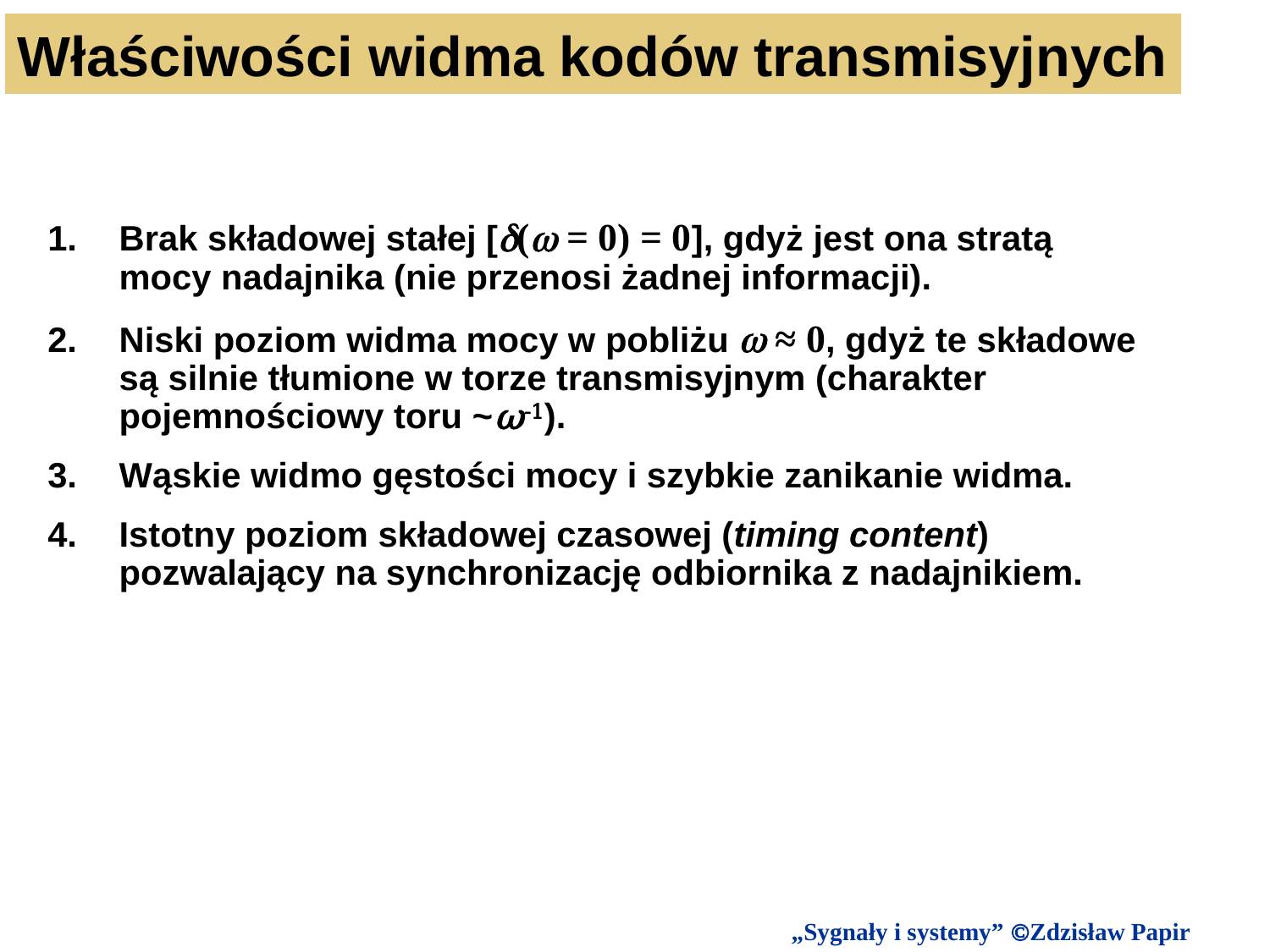

Właściwości widma kodów transmisyjnych
Brak składowej stałej [δ(ω = 0) = 0], gdyż jest ona stratą mocy nadajnika (nie przenosi żadnej informacji).
Niski poziom widma mocy w pobliżu ω ≈ 0, gdyż te składowe są silnie tłumione w torze transmisyjnym (charakter pojemnościowy toru ~ω-1).
Wąskie widmo gęstości mocy i szybkie zanikanie widma.
Istotny poziom składowej czasowej (timing content) pozwalający na synchronizację odbiornika z nadajnikiem.
13
„Sygnały i systemy” ©Zdzisław Papir